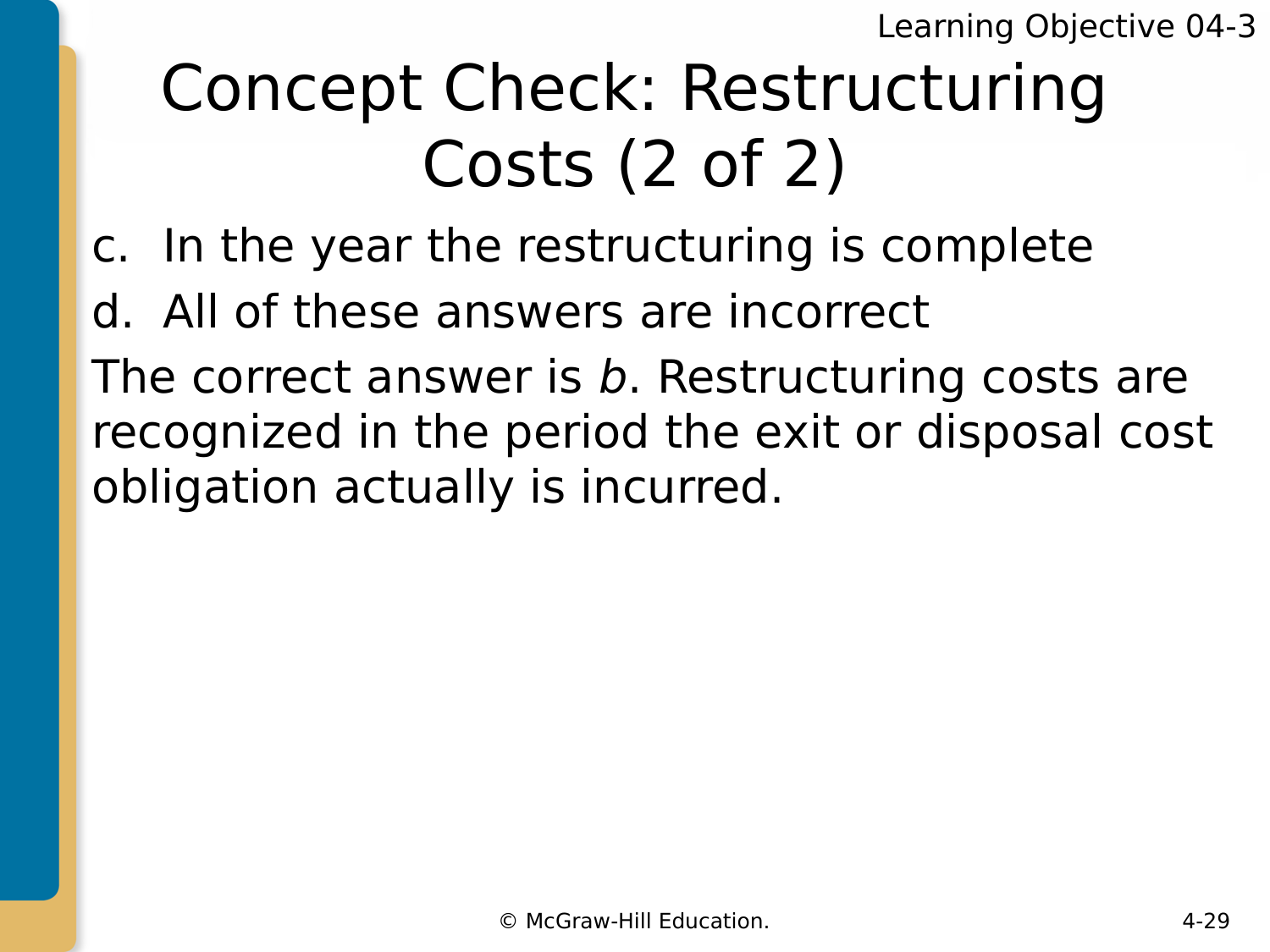

Learning Objective 04-3
# Concept Check: Restructuring Costs (2 of 2)
In the year the restructuring is complete
All of these answers are incorrect
The correct answer is b. Restructuring costs are recognized in the period the exit or disposal cost obligation actually is incurred.